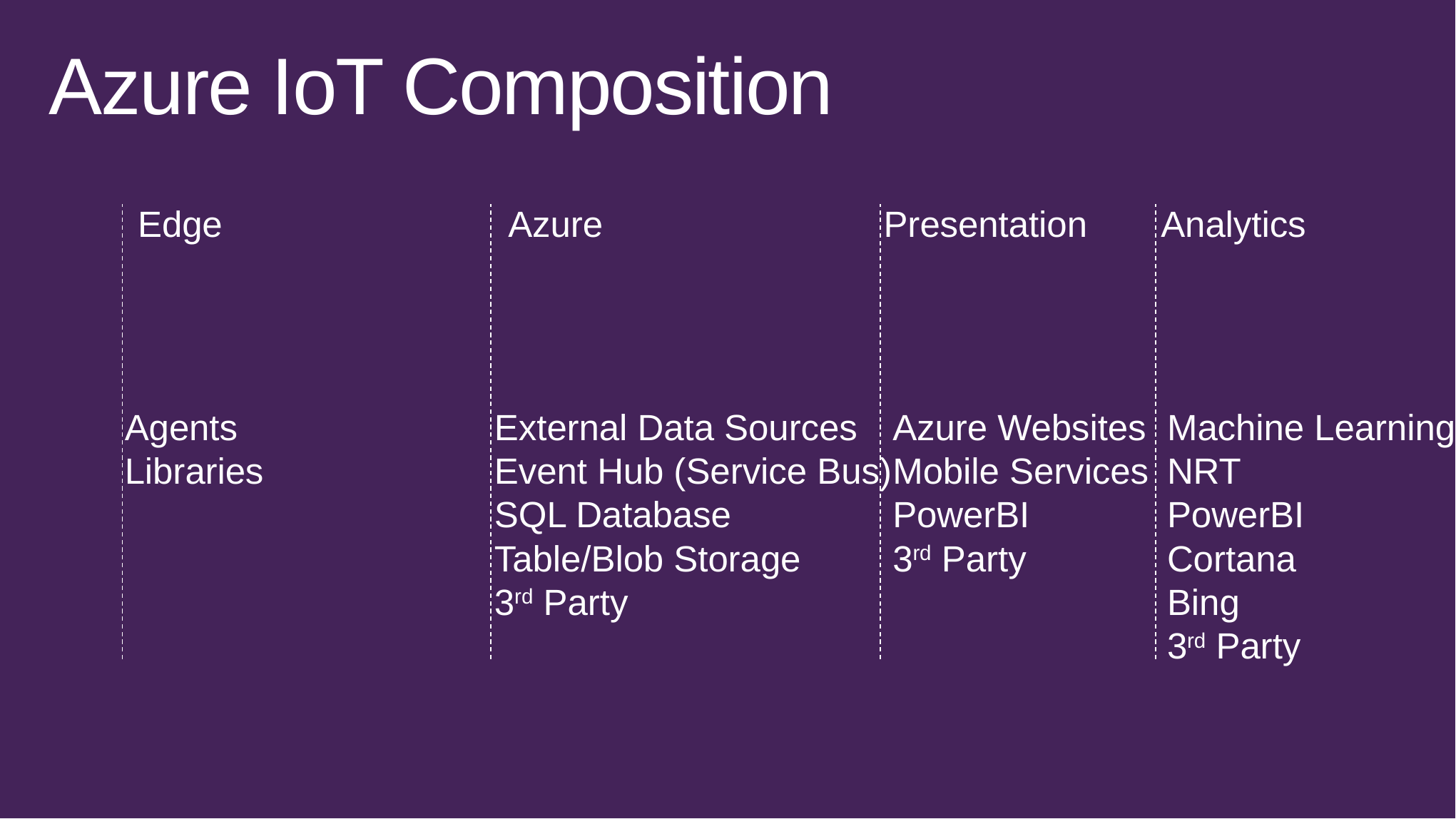

# Azure IoT Composition
Edge
Azure
Presentation
Analytics
Agents
Libraries

External Data Sources
Event Hub (Service Bus)
SQL Database
Table/Blob Storage
3rd Party
Azure Websites
Mobile Services
PowerBI
3rd Party
Machine Learning
NRT
PowerBI
Cortana
Bing
3rd Party